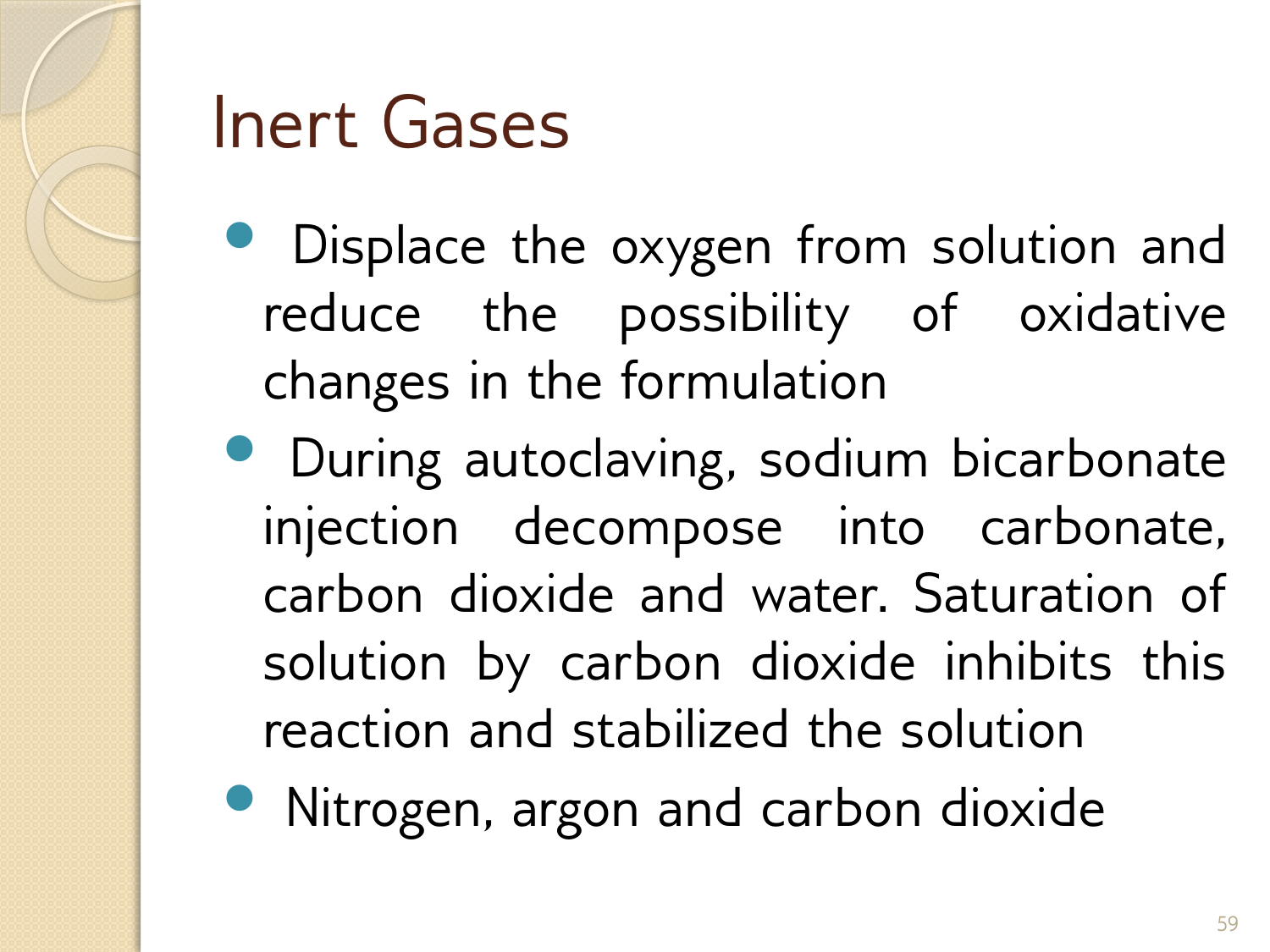

# Inert Gases
 Displace the oxygen from solution and reduce the possibility of oxidative changes in the formulation
 During autoclaving, sodium bicarbonate injection decompose into carbonate, carbon dioxide and water. Saturation of solution by carbon dioxide inhibits this reaction and stabilized the solution
 Nitrogen, argon and carbon dioxide
59